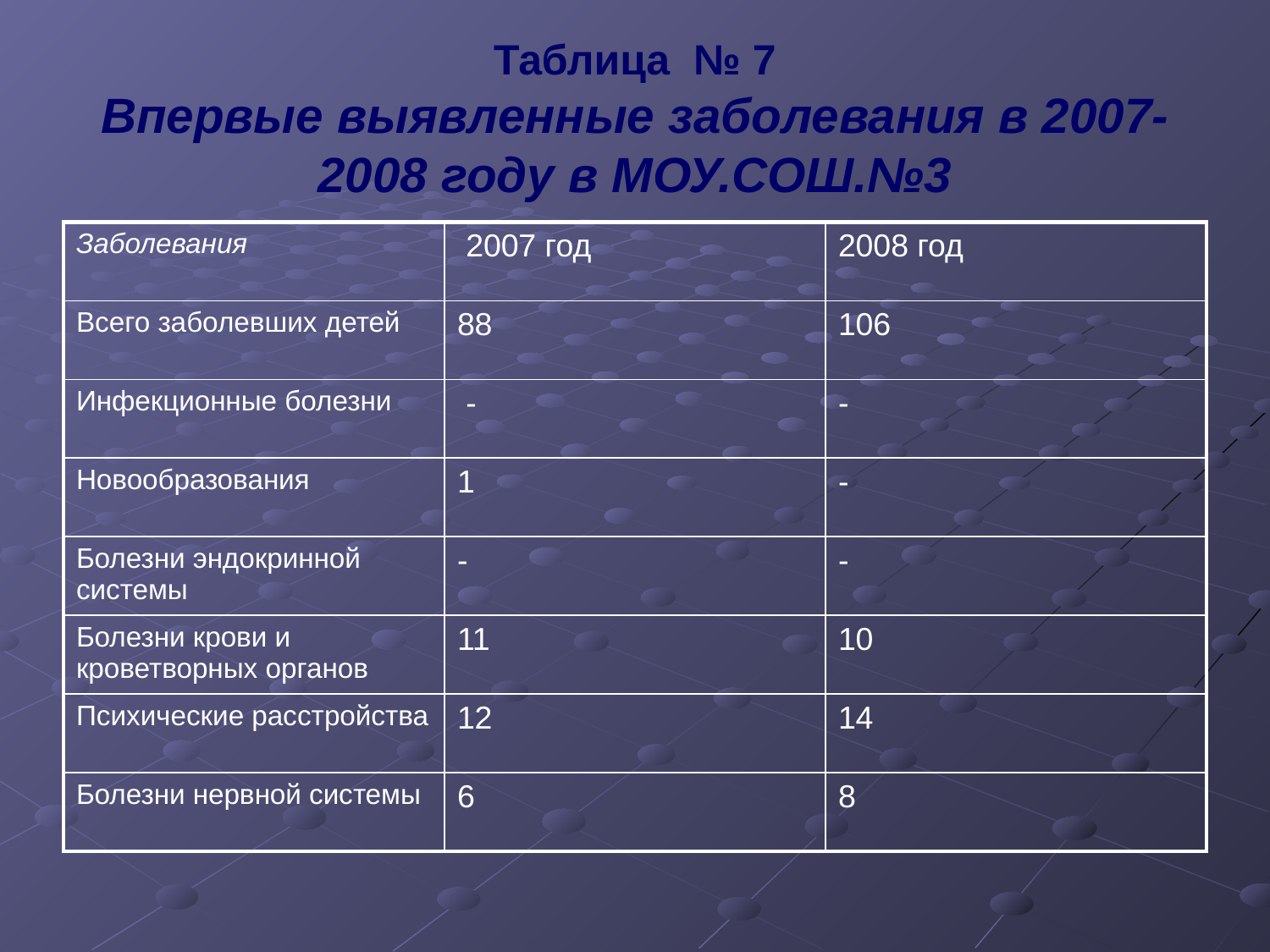

# Таблица  № 7 Впервые выявленные заболевания в 2007-2008 году в МОУ.СОШ.№3
| Заболевания | 2007 год | 2008 год |
| --- | --- | --- |
| Всего заболевших детей | 88 | 106 |
| Инфекционные болезни | - | - |
| Новообразования | 1 | - |
| Болезни эндокринной системы | - | - |
| Болезни крови и кроветворных органов | 11 | 10 |
| Психические расстройства | 12 | 14 |
| Болезни нервной системы | 6 | 8 |